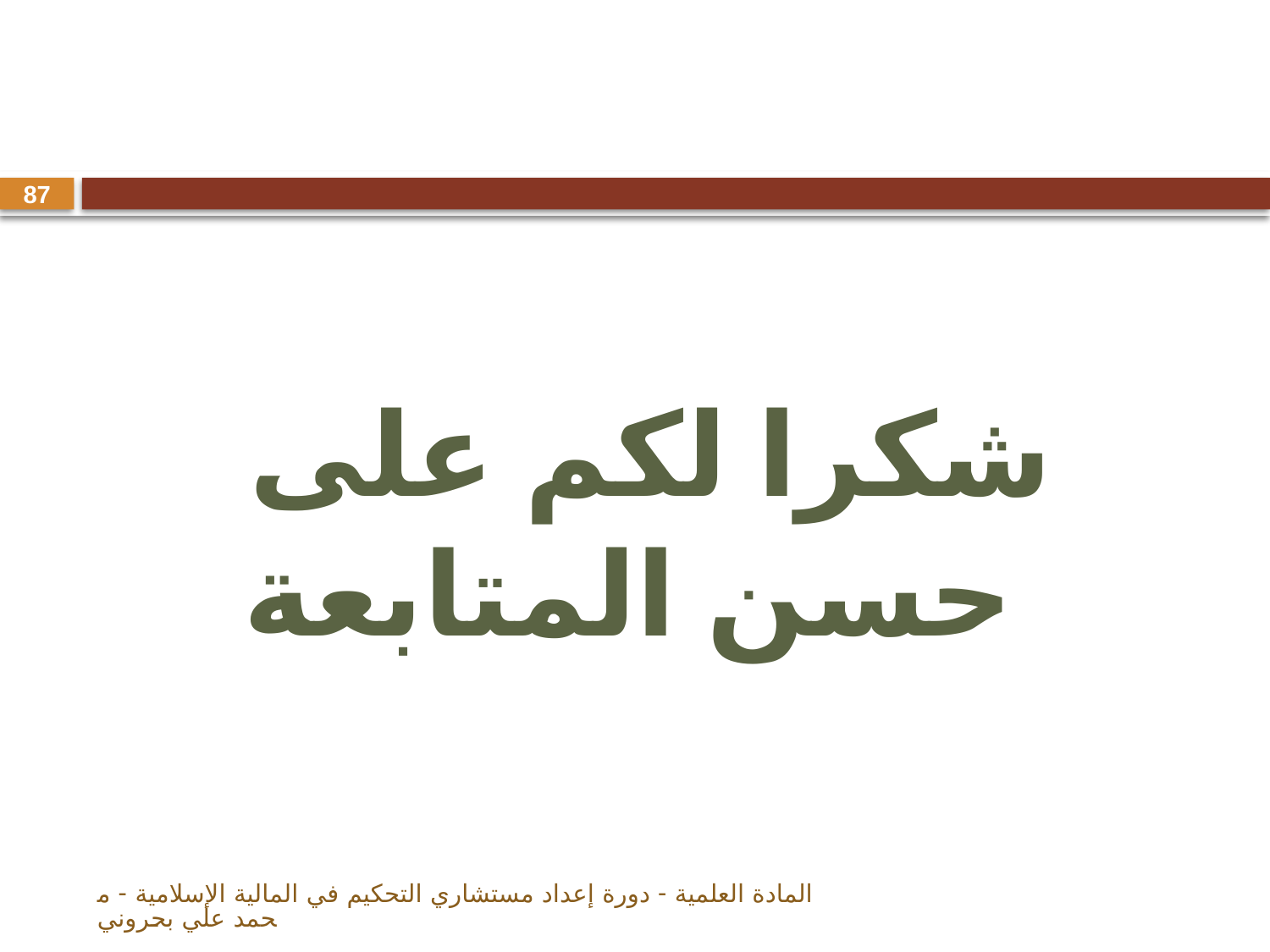

#
87

شكرا لكم على حسن المتابعة
المادة العلمية - دورة إعداد مستشاري التحكيم في المالية الإسلامية - محمد علي بحروني